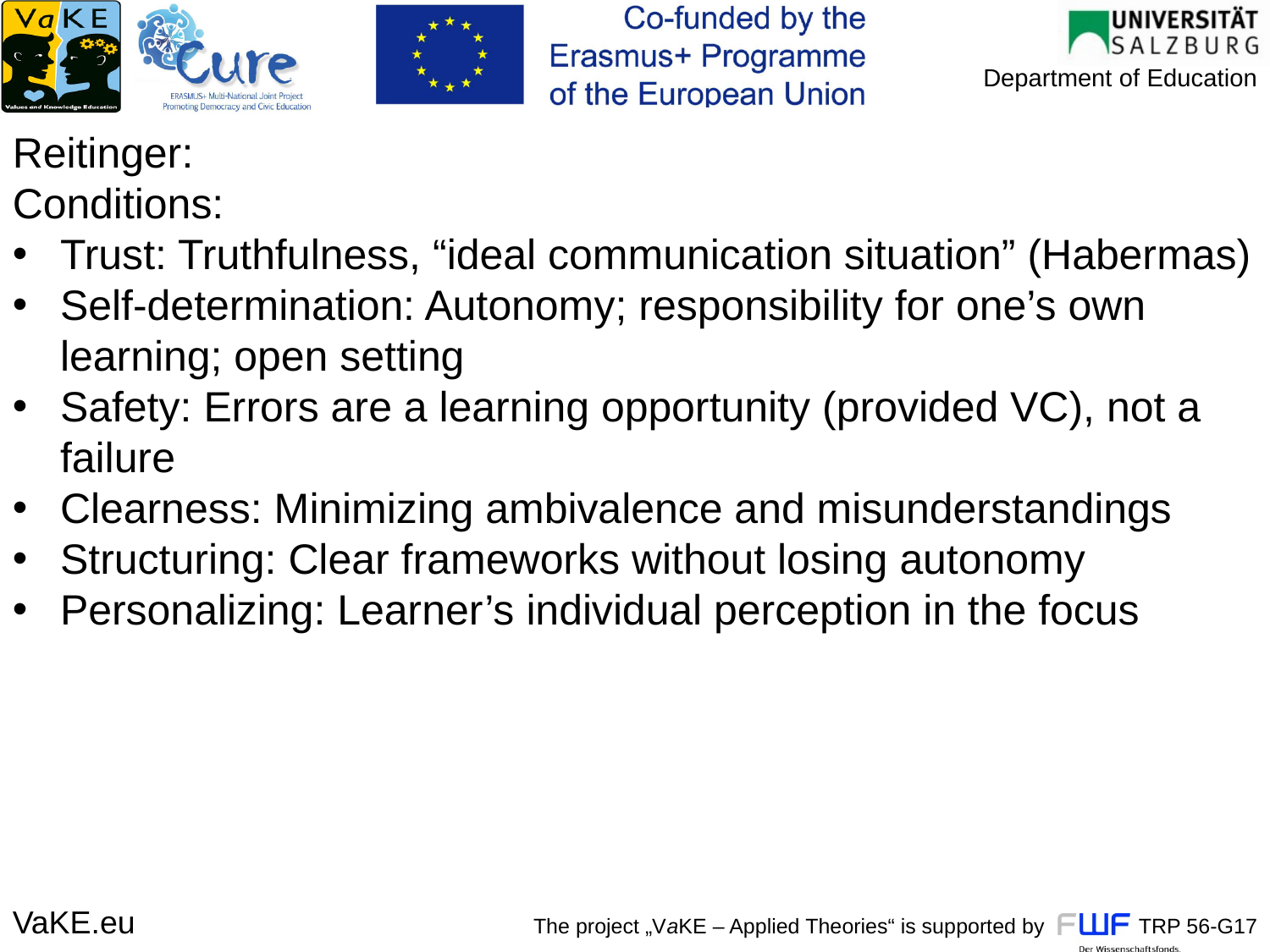

Reitinger:
Conditions:
Trust: Truthfulness, “ideal communication situation” (Habermas)
Self-determination: Autonomy; responsibility for one’s own learning; open setting
Safety: Errors are a learning opportunity (provided VC), not a failure
Clearness: Minimizing ambivalence and misunderstandings
Structuring: Clear frameworks without losing autonomy
Personalizing: Learner’s individual perception in the focus